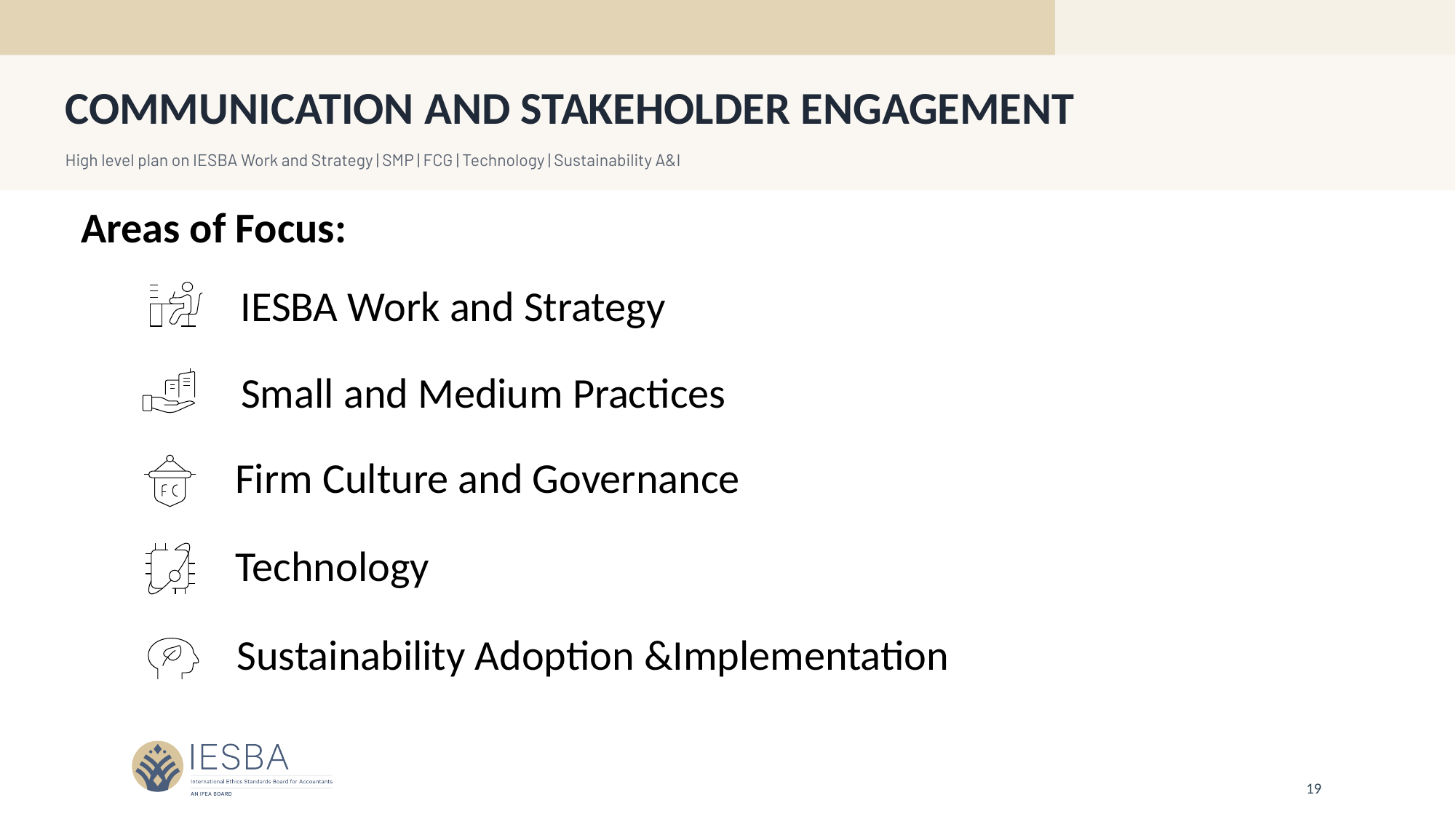

COMMUNICATION AND STAKEHOLDER ENGAGEMENT
High level plan on IESBA Work and Strategy | SMP | FCG | Technology | Sustainability A&I
Areas of Focus:

IESBA Work and Strategy
Small and Medium Practices

Firm Culture and Governance

Technology

Sustainability Adoption &Implementation

19